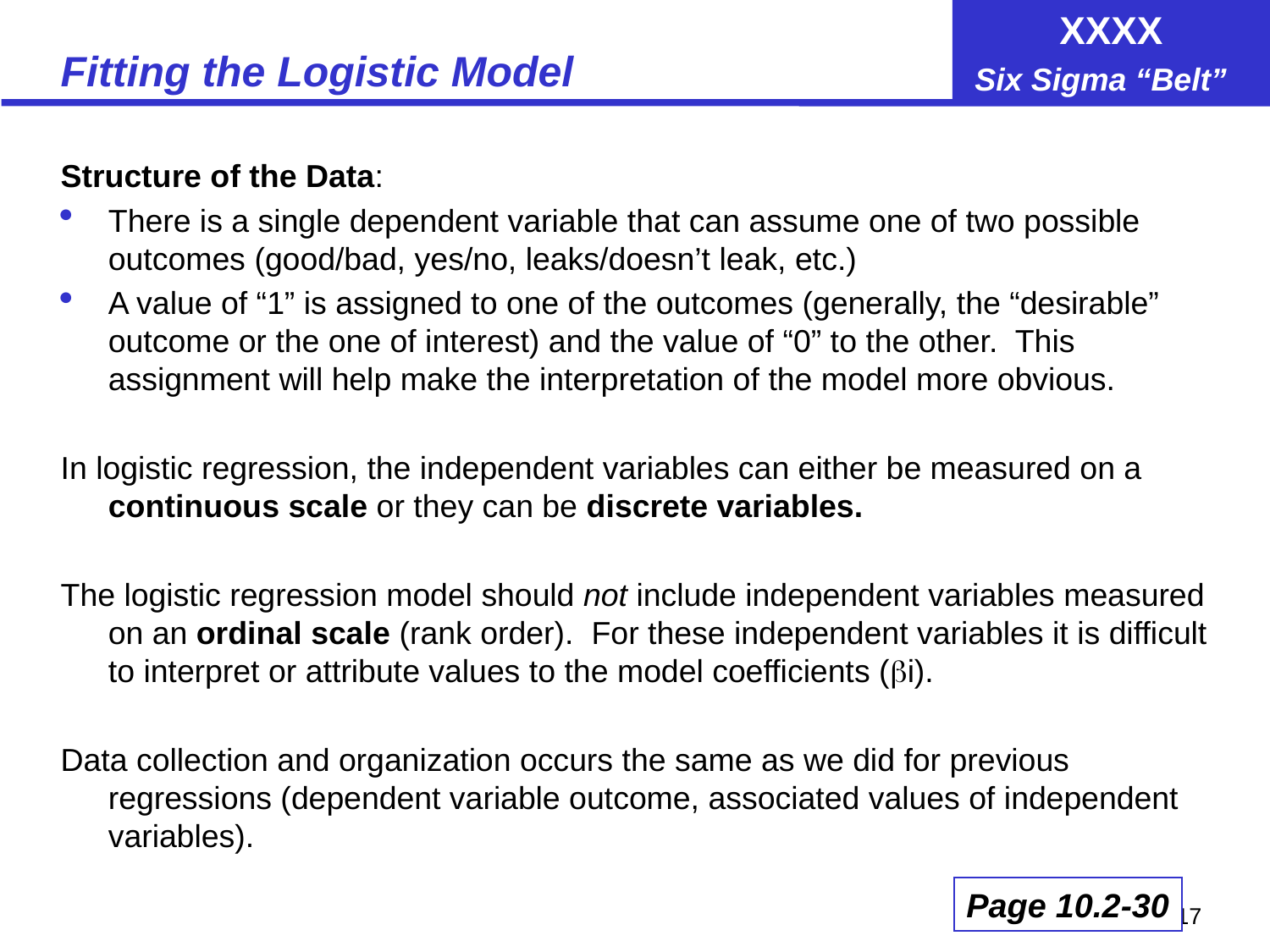

# Fitting the Logistic Model
Structure of the Data:
There is a single dependent variable that can assume one of two possible outcomes (good/bad, yes/no, leaks/doesn’t leak, etc.)
A value of “1” is assigned to one of the outcomes (generally, the “desirable” outcome or the one of interest) and the value of “0” to the other.  This assignment will help make the interpretation of the model more obvious.

In logistic regression, the independent variables can either be measured on a continuous scale or they can be discrete variables.

The logistic regression model should not include independent variables measured on an ordinal scale (rank order).  For these independent variables it is difficult to interpret or attribute values to the model coefficients (βi).

Data collection and organization occurs the same as we did for previous regressions (dependent variable outcome, associated values of independent variables).

Page 10.2-30